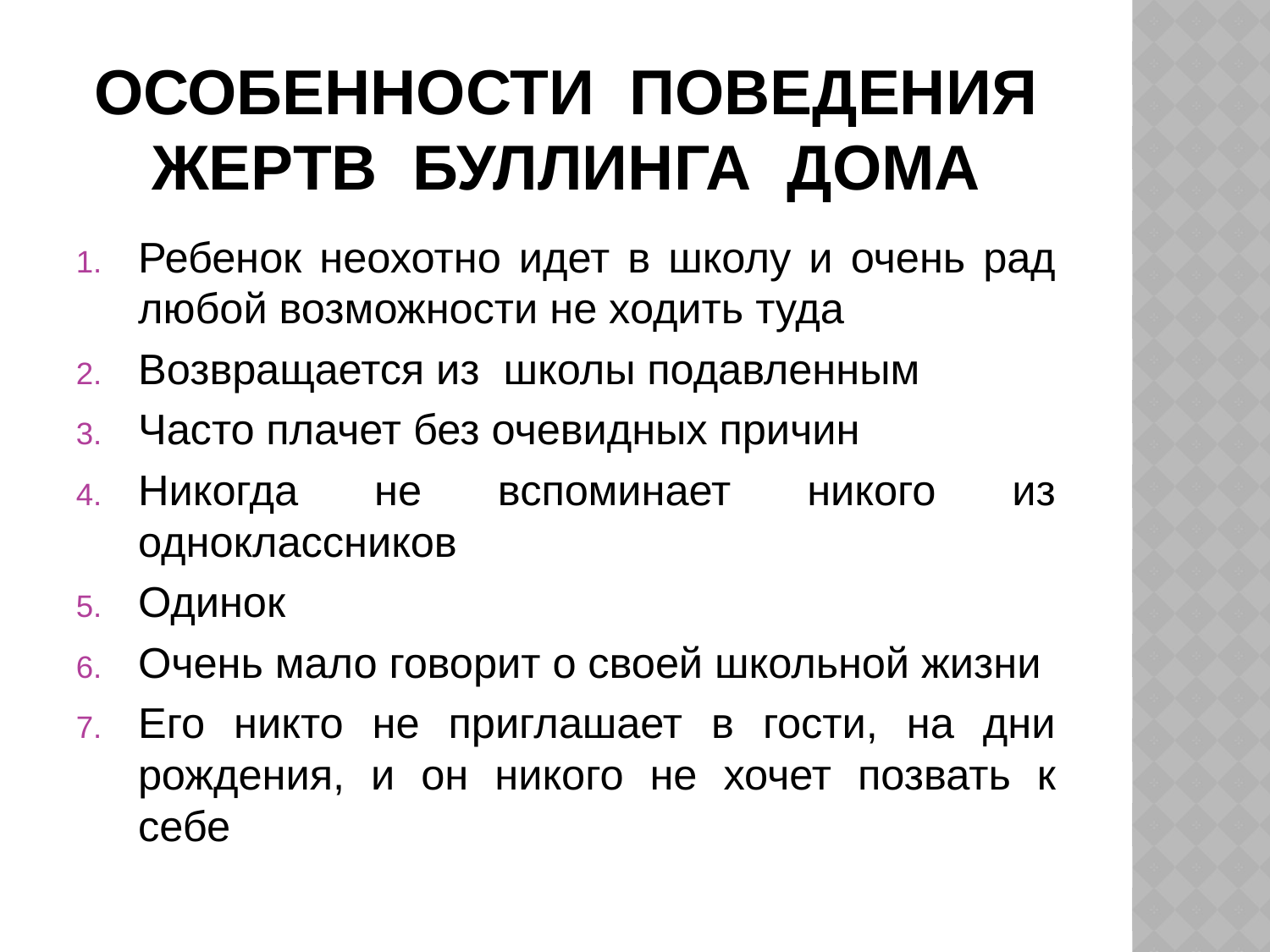

# Особенности  поведения жертв  буллинга  дома
Ребенок неохотно идет в школу и очень рад любой возможности не ходить туда
Возвращается из  школы подавленным
Часто плачет без очевидных причин
Никогда не вспоминает никого из одноклассников
Одинок
Очень мало говорит о своей школьной жизни
Его никто не приглашает в гости, на дни рождения, и он никого не хочет позвать к себе